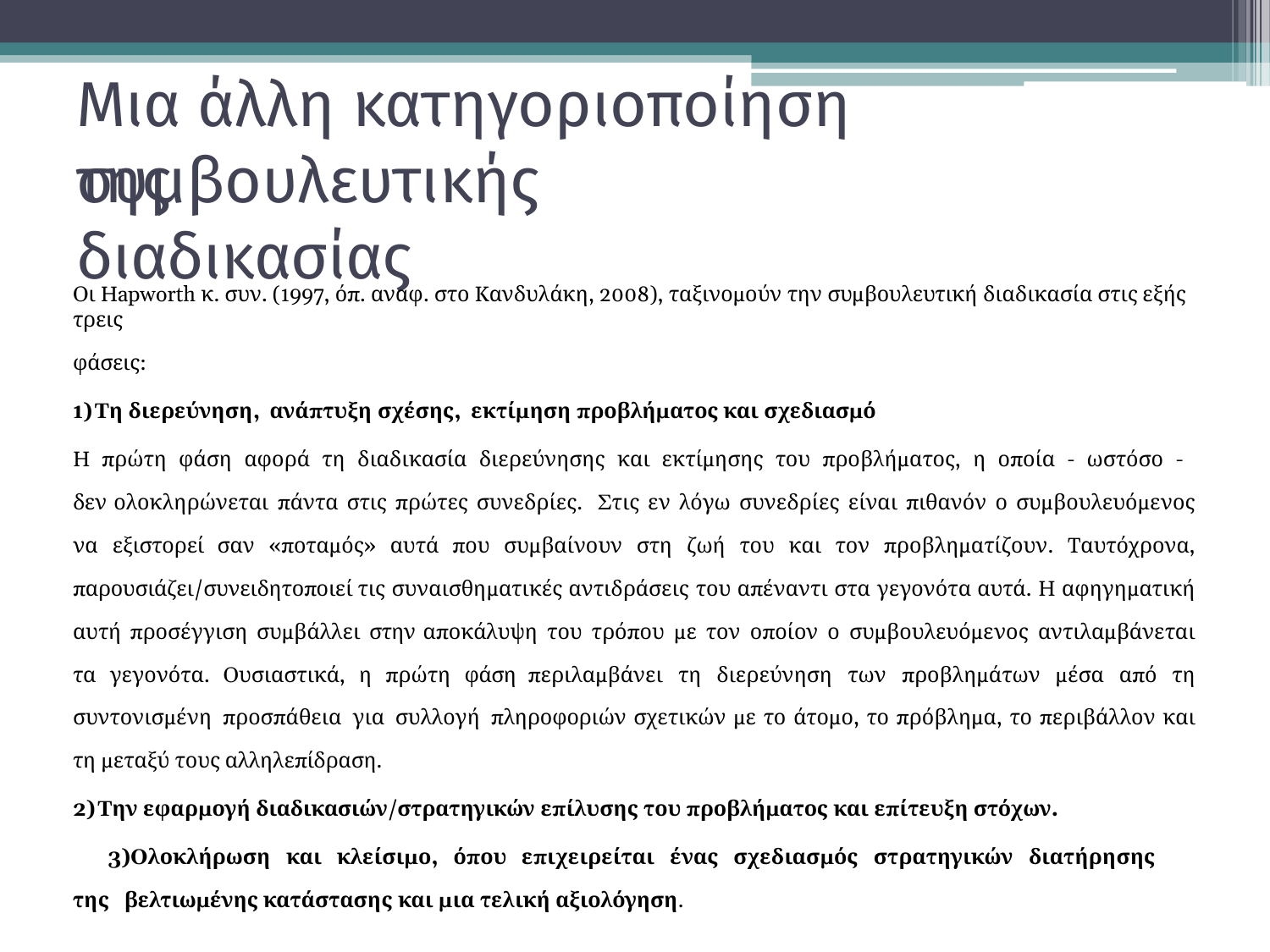

# Μια άλλη κατηγοριοποίηση της
συμβουλευτικής διαδικασίας
Οι Hapworth κ. συν. (1997, όπ. αναφ. στο Κανδυλάκη, 2008), ταξινομούν την συμβουλευτική διαδικασία στις εξής τρεις
φάσεις:
Τη διερεύνηση, ανάπτυξη σχέσης, εκτίμηση προβλήματος και σχεδιασμό
Η πρώτη φάση αφορά τη διαδικασία διερεύνησης και εκτίμησης του προβλήματος, η οποία - ωστόσο -  δεν ολοκληρώνεται πάντα στις πρώτες συνεδρίες. Στις εν λόγω συνεδρίες είναι πιθανόν ο συμβουλευόμενος να εξιστορεί σαν «ποταμός» αυτά που συμβαίνουν στη ζωή του και τον προβληματίζουν. Ταυτόχρονα, παρουσιάζει/συνειδητοποιεί τις συναισθηματικές αντιδράσεις του απέναντι στα γεγονότα αυτά. Η αφηγηματική αυτή προσέγγιση συμβάλλει στην αποκάλυψη του τρόπου με τον οποίον ο συμβουλευόμενος αντιλαμβάνεται τα γεγονότα. Ουσιαστικά, η πρώτη φάση περιλαμβάνει τη διερεύνηση των προβλημάτων μέσα από τη συντονισμένη προσπάθεια για συλλογή πληροφοριών σχετικών με το άτομο, το πρόβλημα, το περιβάλλον και τη μεταξύ τους αλληλεπίδραση.
Την εφαρμογή διαδικασιών/στρατηγικών επίλυσης του προβλήματος και επίτευξη στόχων.
Ολοκλήρωση  και  κλείσιμο,  όπου  επιχειρείται  ένας  σχεδιασμός  στρατηγικών  διατήρησης  της  βελτιωμένης κατάστασης και μια τελική αξιολόγηση.